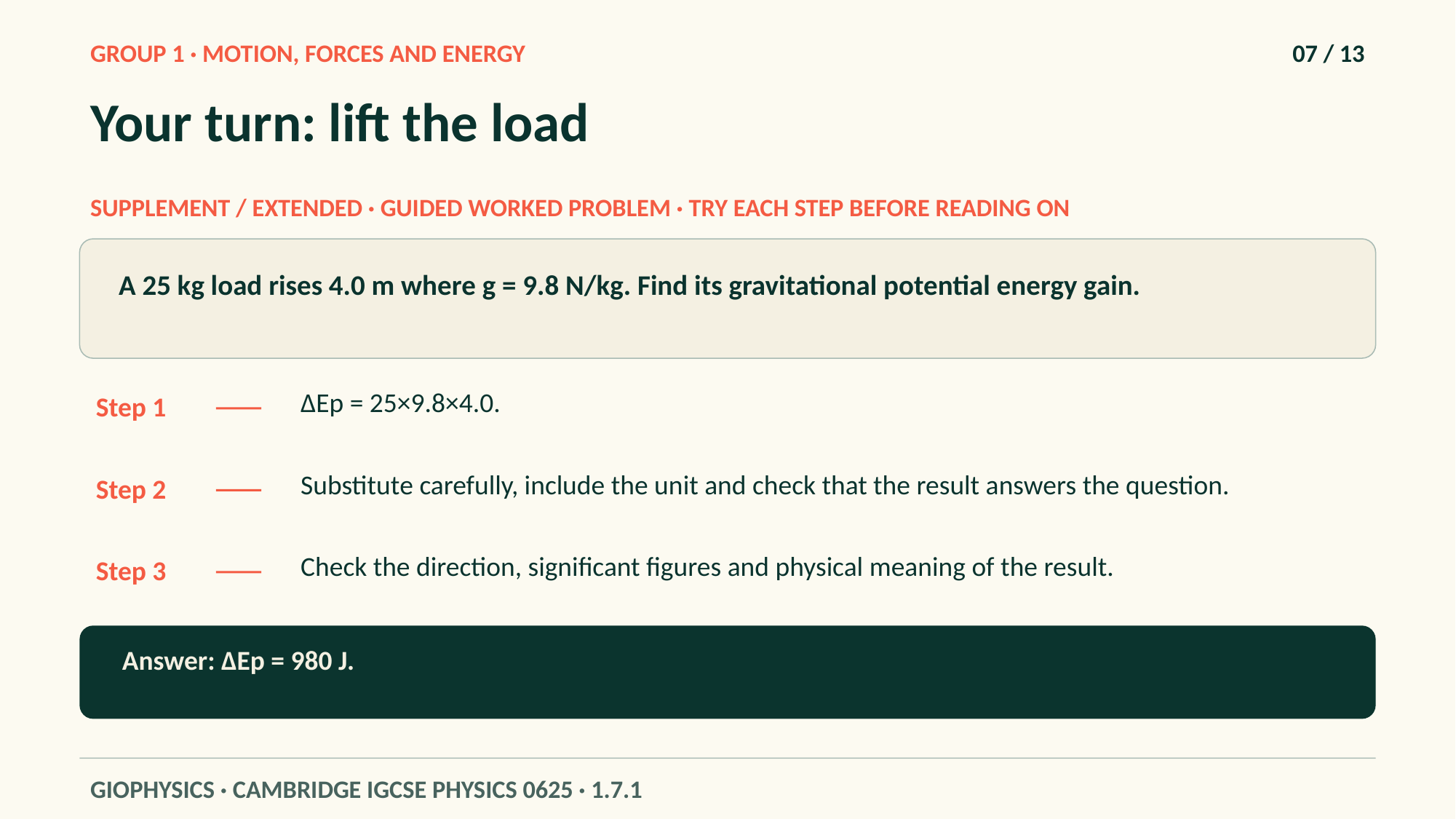

GROUP 1 · MOTION, FORCES AND ENERGY
07 / 13
Your turn: lift the load
SUPPLEMENT / EXTENDED · GUIDED WORKED PROBLEM · TRY EACH STEP BEFORE READING ON

A 25 kg load rises 4.0 m where g = 9.8 N/kg. Find its gravitational potential energy gain.
ΔEp = 25×9.8×4.0.
Step 1

Substitute carefully, include the unit and check that the result answers the question.
Step 2

Check the direction, significant figures and physical meaning of the result.
Step 3

Answer: ΔEp = 980 J.

GIOPHYSICS · CAMBRIDGE IGCSE PHYSICS 0625 · 1.7.1